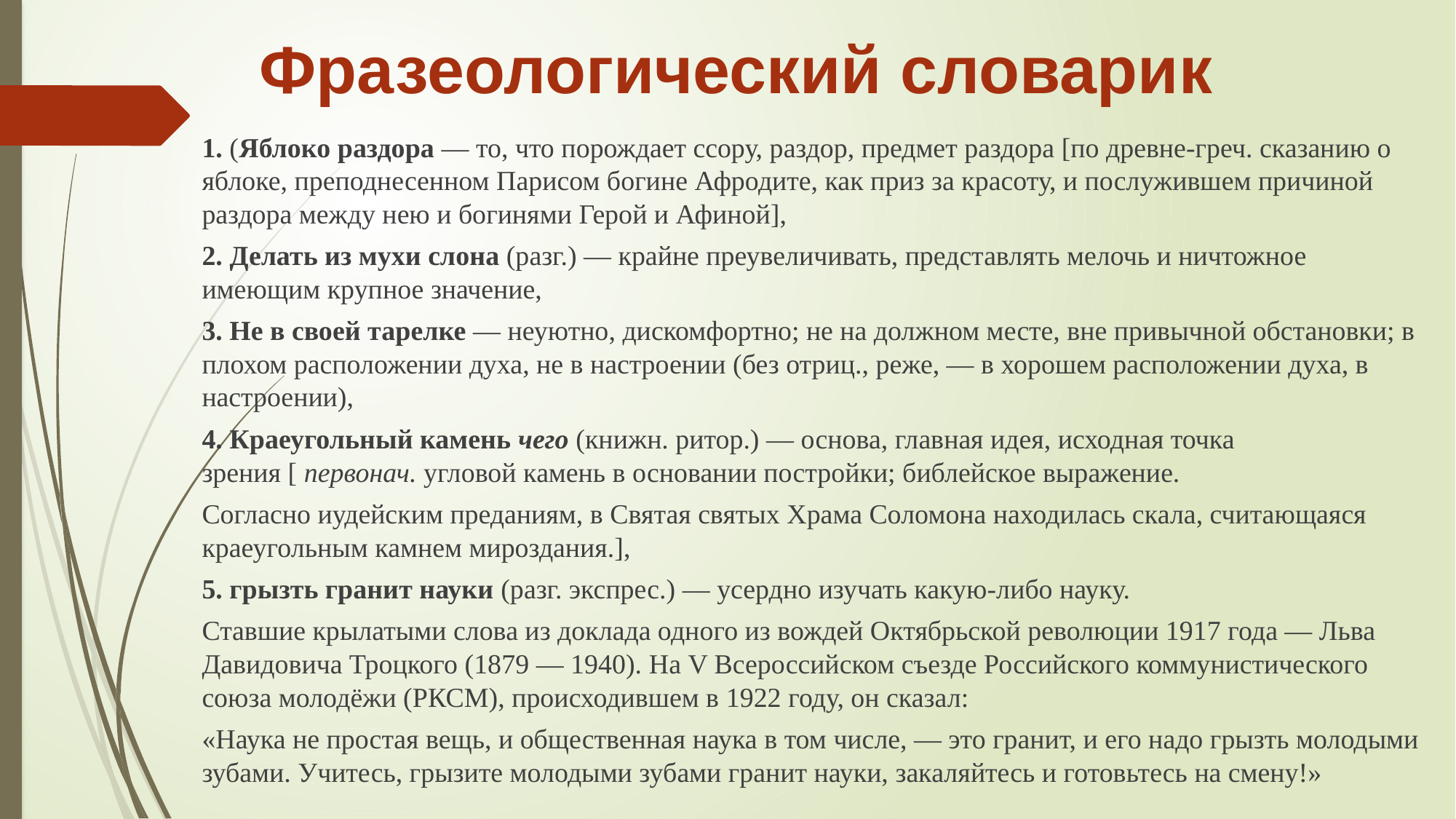

# Фразеологический словарик
1. (Яблоко раздора — то, что порождает ссору, раздор, предмет раздора [по древне-греч. сказанию о яблоке, преподнесенном Парисом богине Афродите, как приз за красоту, и послужившем причиной раздора между нею и богинями Герой и Афиной],
2. Делать из мухи слона (разг.) — крайне преувеличивать, представлять мелочь и ничтожное имеющим крупное значение,
3. Не в своей тарелке — неуютно, дискомфортно; не на должном месте, вне привычной обстановки; в плохом расположении духа, не в настроении (без отриц., реже, — в хорошем расположении духа, в настроении),
4. Краеугольный камень чего (книжн. ритор.) — основа, главная идея, исходная точка зрения [ первонач. угловой камень в основании постройки; библейское выражение.
Согласно иудейским преданиям, в Святая святых Храма Соломона находилась скала, считающаяся краеугольным камнем мироздания.],
5. грызть гранит науки (разг. экспрес.) — усердно изучать какую-либо науку.
Ставшие крылатыми слова из доклада одного из вождей Октябрьской революции 1917 года — Льва Давидовича Троцкого (1879 — 1940). На V Всероссийском съезде Российского коммунистического союза молодёжи (РКСМ), происходившем в 1922 году, он сказал:
«Наука не простая вещь, и общественная наука в том числе, — это гранит, и его надо грызть молодыми зубами. Учитесь, грызите молодыми зубами гранит науки, закаляйтесь и готовьтесь на смену!»